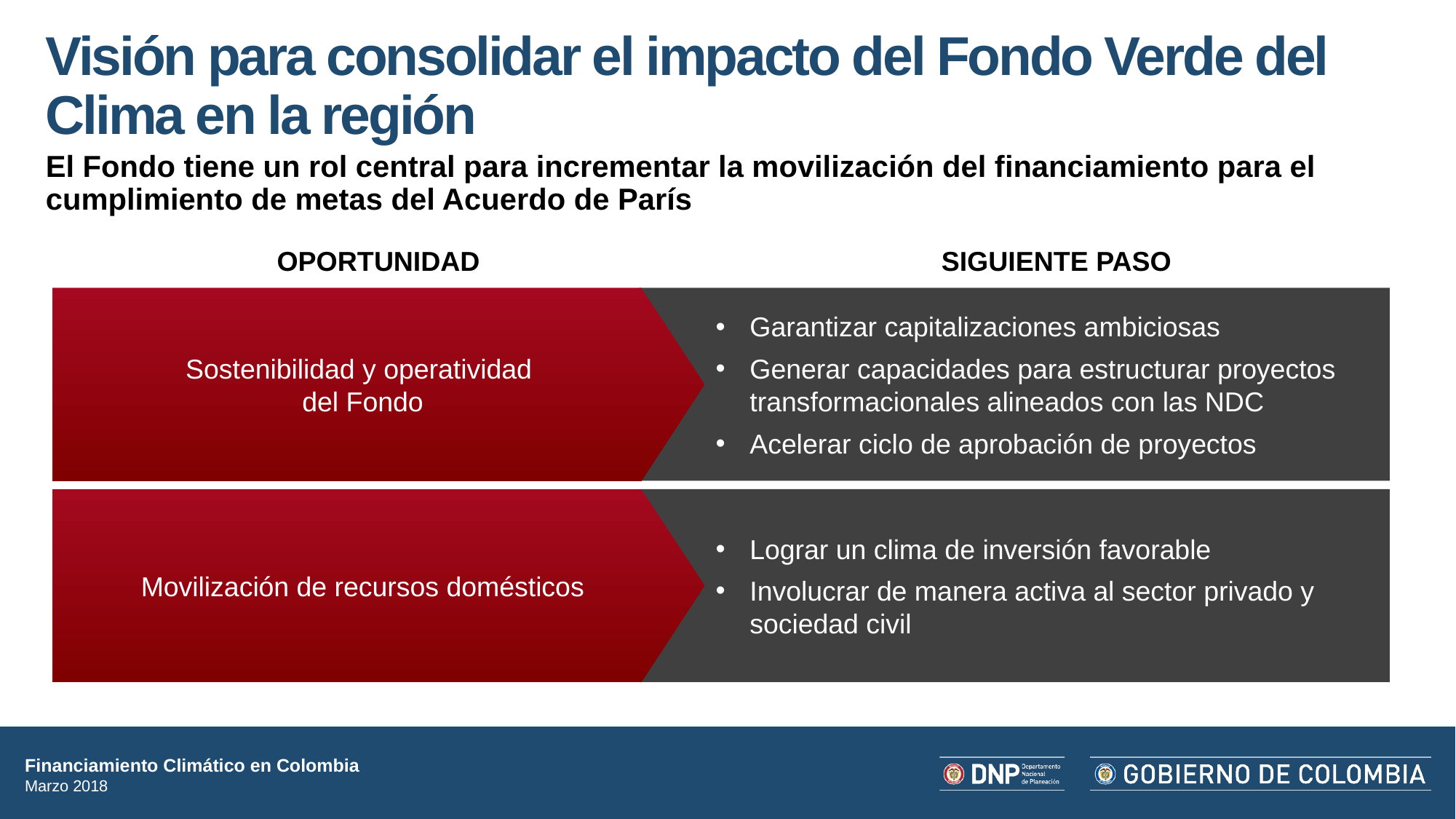

# Visión para consolidar el impacto del Fondo Verde del Clima en la región
El Fondo tiene un rol central para incrementar la movilización del financiamiento para el cumplimiento de metas del Acuerdo de París
OPORTUNIDAD
SIGUIENTE PASO
Garantizar capitalizaciones ambiciosas
Generar capacidades para estructurar proyectos transformacionales alineados con las NDC
Acelerar ciclo de aprobación de proyectos
Sostenibilidad y operatividad
del Fondo
Lograr un clima de inversión favorable
Involucrar de manera activa al sector privado y sociedad civil
Movilización de recursos domésticos